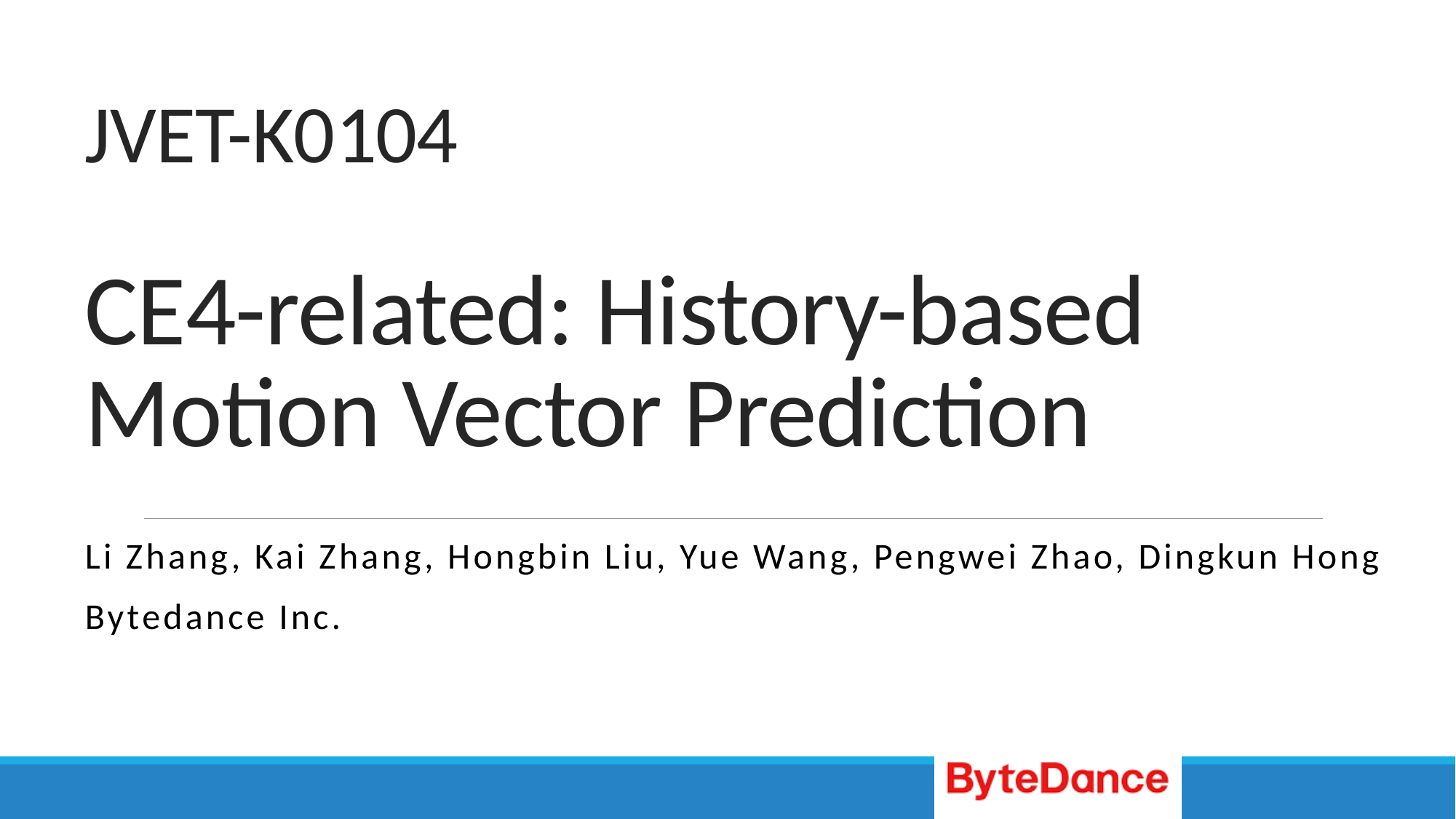

# JVET-K0104 CE4-related: History-based Motion Vector Prediction
Li Zhang, Kai Zhang, Hongbin Liu, Yue Wang, Pengwei Zhao, Dingkun Hong
Bytedance Inc.